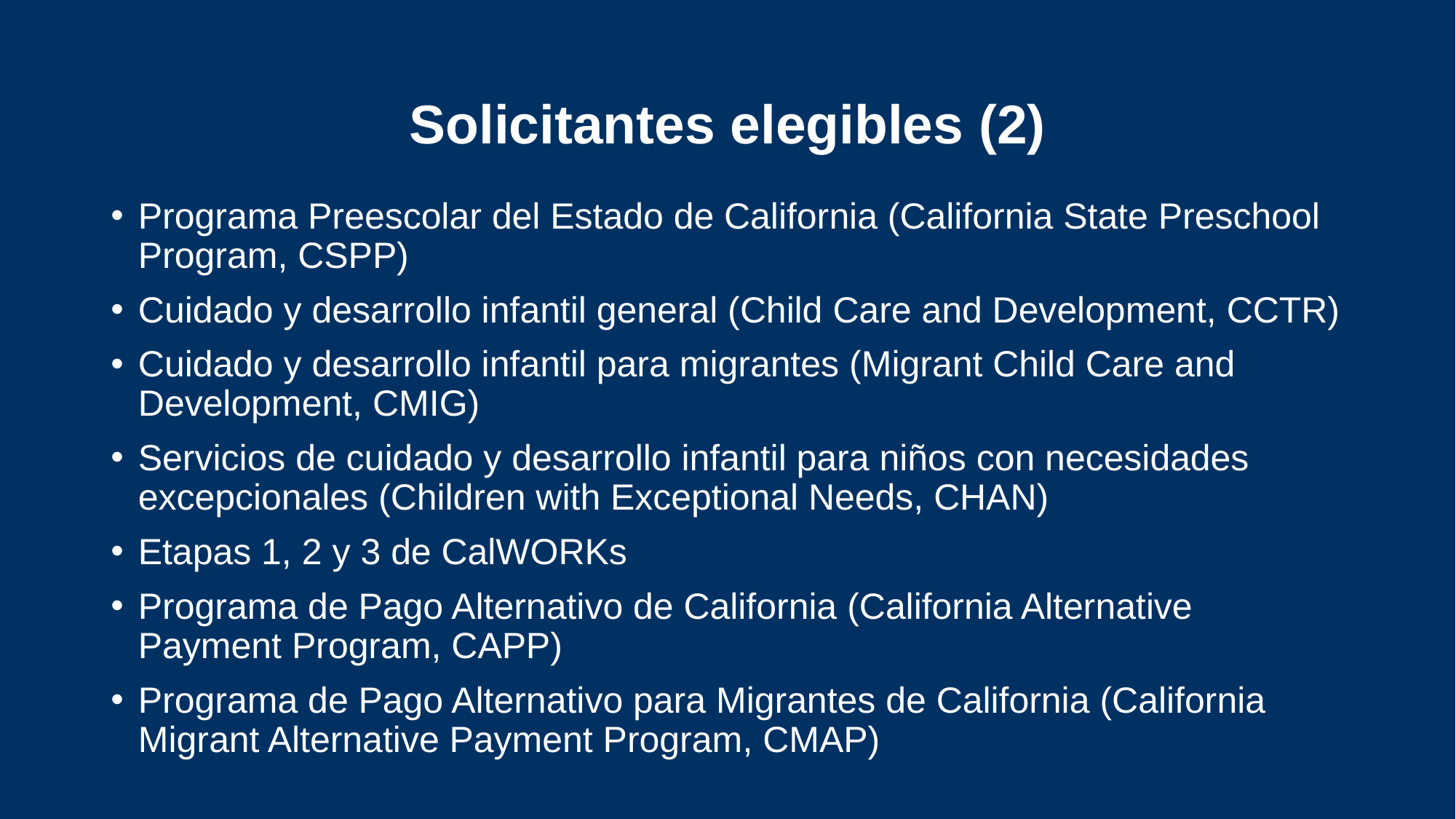

# Solicitantes elegibles (2)
Programa Preescolar del Estado de California (California State Preschool Program, CSPP)
Cuidado y desarrollo infantil general (Child Care and Development, CCTR)
Cuidado y desarrollo infantil para migrantes (Migrant Child Care and Development, CMIG)
Servicios de cuidado y desarrollo infantil para niños con necesidades excepcionales (Children with Exceptional Needs, CHAN)
Etapas 1, 2 y 3 de CalWORKs
Programa de Pago Alternativo de California (California Alternative Payment Program, CAPP)
Programa de Pago Alternativo para Migrantes de California (California Migrant Alternative Payment Program, CMAP)